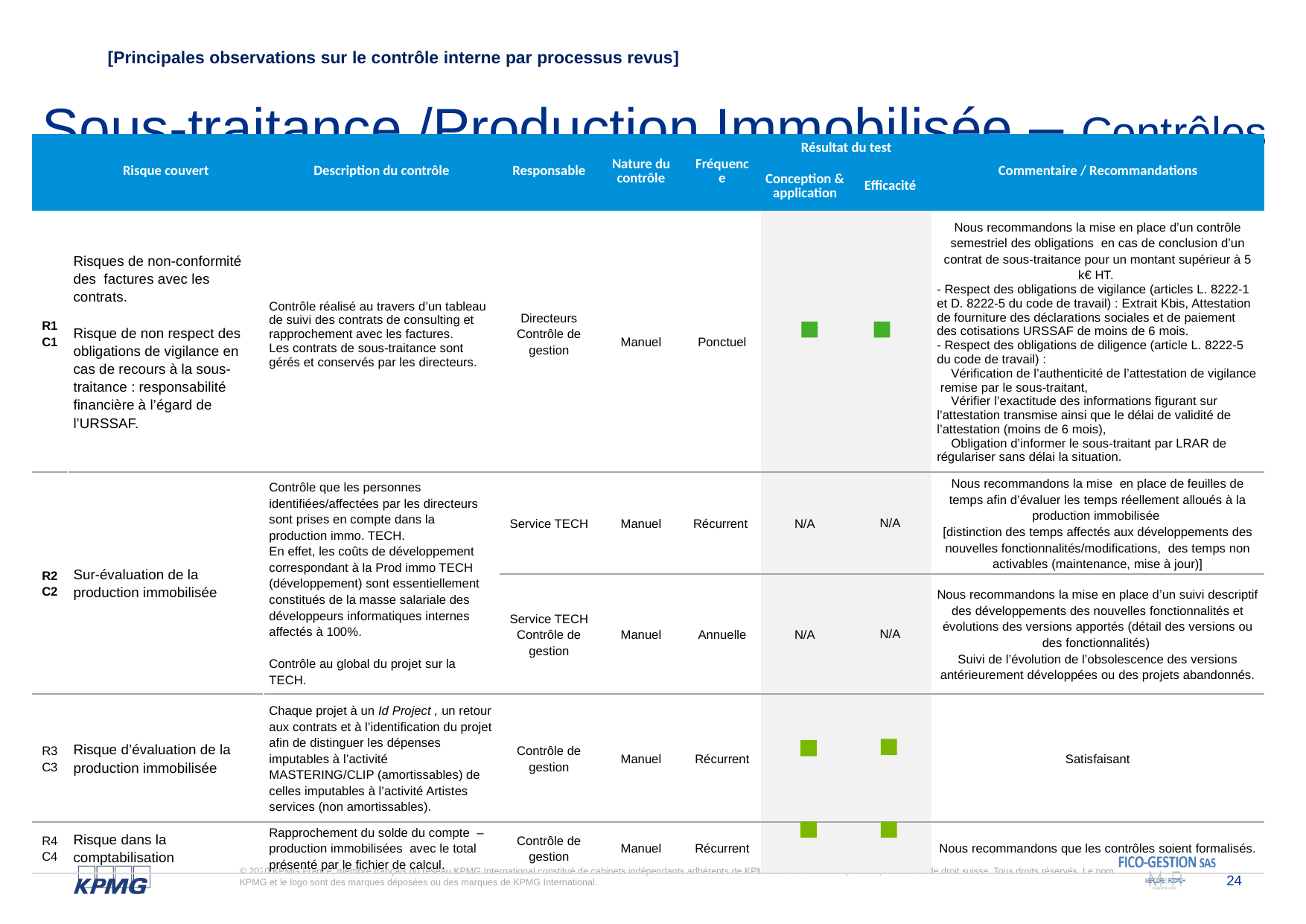

Sous-traitance /Production Immobilisée – Contrôles pertinents identifiés
[Principales observations sur le contrôle interne par processus revus]
|  | Risque couvert | Description du contrôle | Responsable | Nature du contrôle | Fréquence | Résultat du test |  | Commentaire / Recommandations |
| --- | --- | --- | --- | --- | --- | --- | --- | --- |
|  |  |  |  |  |  | Conception & application | Efficacité |  |
| R1 C1 | Risques de non-conformité des factures avec les contrats. Risque de non respect des obligations de vigilance en cas de recours à la sous-traitance : responsabilité financière à l’égard de l’URSSAF. | Contrôle réalisé au travers d’un tableau de suivi des contrats de consulting et rapprochement avec les factures. Les contrats de sous-traitance sont gérés et conservés par les directeurs. | Directeurs Contrôle de gestion | Manuel | Ponctuel |  |  | Nous recommandons la mise en place d’un contrôle semestriel des obligations en cas de conclusion d’un contrat de sous-traitance pour un montant supérieur à 5 k€ HT. - Respect des obligations de vigilance (articles L. 8222-1 et D. 8222-5 du code de travail) : Extrait Kbis, Attestation de fourniture des déclarations sociales et de paiement des cotisations URSSAF de moins de 6 mois. - Respect des obligations de diligence (article L. 8222-5 du code de travail) : Vérification de l’authenticité de l’attestation de vigilance  remise par le sous-traitant, Vérifier l’exactitude des informations figurant sur l’attestation transmise ainsi que le délai de validité de l’attestation (moins de 6 mois), Obligation d’informer le sous-traitant par LRAR de régulariser sans délai la situation. |
| R2 C2 | Sur-évaluation de la production immobilisée | Contrôle que les personnes identifiées/affectées par les directeurs sont prises en compte dans la production immo. TECH. En effet, les coûts de développement correspondant à la Prod immo TECH (développement) sont essentiellement constitués de la masse salariale des développeurs informatiques internes affectés à 100%. Contrôle au global du projet sur la TECH. | Service TECH | Manuel | Récurrent | N/A | N/A | Nous recommandons la mise en place de feuilles de temps afin d’évaluer les temps réellement alloués à la production immobilisée [distinction des temps affectés aux développements des nouvelles fonctionnalités/modifications, des temps non activables (maintenance, mise à jour)] |
|  |  |  | Service TECH Contrôle de gestion | Manuel | Annuelle | N/A | N/A | Nous recommandons la mise en place d’un suivi descriptif des développements des nouvelles fonctionnalités et évolutions des versions apportés (détail des versions ou des fonctionnalités) Suivi de l’évolution de l’obsolescence des versions antérieurement développées ou des projets abandonnés. |
| R3 C3 | Risque d’évaluation de la production immobilisée | Chaque projet à un Id Project , un retour aux contrats et à l’identification du projet afin de distinguer les dépenses imputables à l’activité MASTERING/CLIP (amortissables) de celles imputables à l’activité Artistes services (non amortissables). | Contrôle de gestion | Manuel | Récurrent |  |  | Satisfaisant |
| R4 C4 | Risque dans la comptabilisation | Rapprochement du solde du compte – production immobilisées avec le total présenté par le fichier de calcul. | Contrôle de gestion | Manuel | Récurrent |  |  | Nous recommandons que les contrôles soient formalisés. |